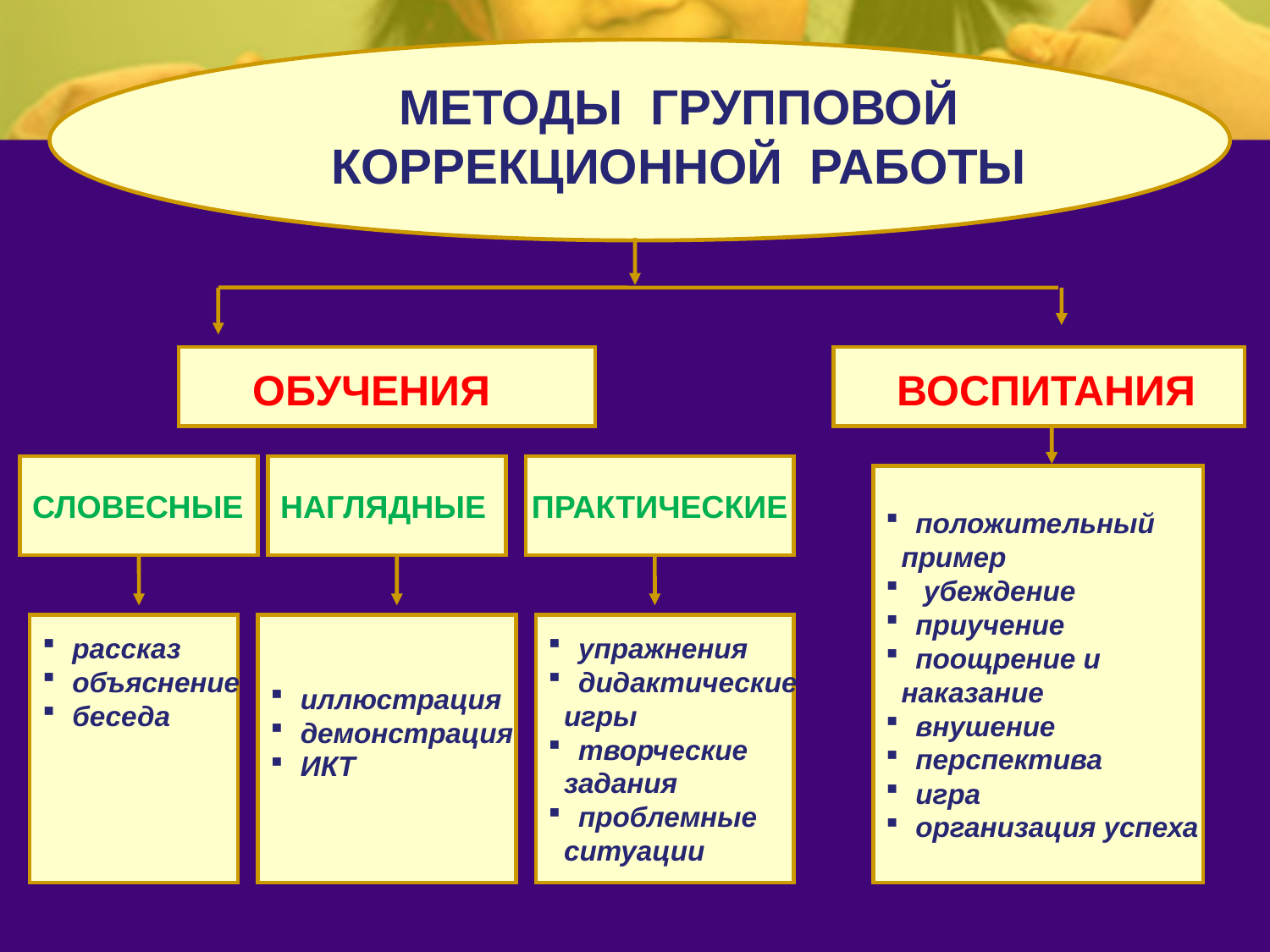

МЕТОДЫ  ГРУППОВОЙ КОРРЕКЦИОННОЙ  РАБОТЫ

ОБУЧЕНИЯ
ВОСПИТАНИЯ

СЛОВЕСНЫЕ
НАГЛЯДНЫЕ
ПРАКТИЧЕСКИЕ
положительный
  пример
 убеждение
приучение
поощрение и
  наказание
внушение
перспектива
игра
организация успеха

рассказ
объяснение
беседа

иллюстрация
демонстрация
ИКТ

упражнения
дидактические
  игры
творческие
  задания
проблемные
  ситуации